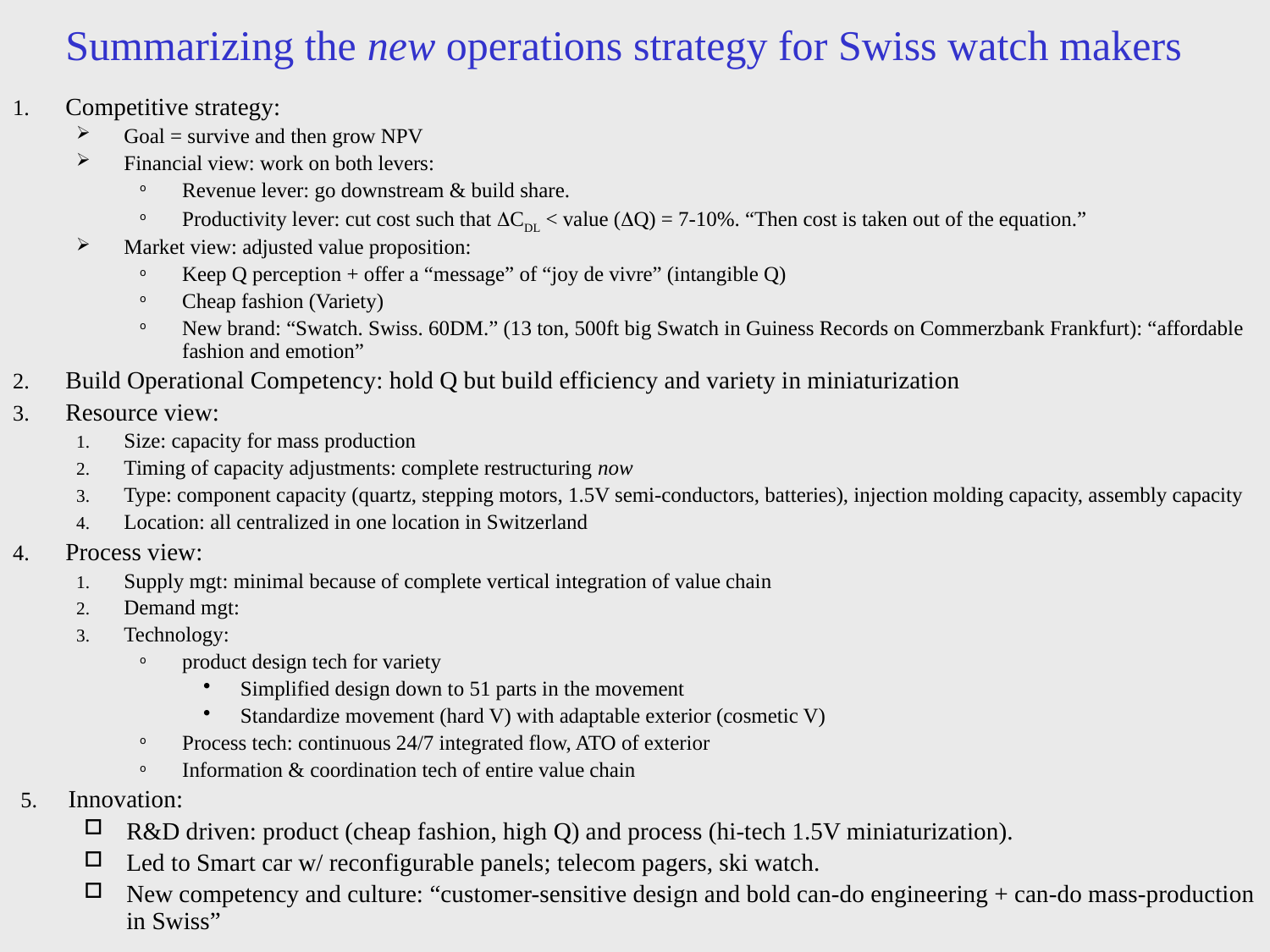

# Summarizing the new operations strategy for Swiss watch makers
Competitive strategy:
Goal = survive and then grow NPV
Financial view: work on both levers:
Revenue lever: go downstream & build share.
Productivity lever: cut cost such that ΔCDL < value (ΔQ) = 7-10%. “Then cost is taken out of the equation.”
Market view: adjusted value proposition:
Keep Q perception + offer a “message” of “joy de vivre” (intangible Q)
Cheap fashion (Variety)
New brand: “Swatch. Swiss. 60DM.” (13 ton, 500ft big Swatch in Guiness Records on Commerzbank Frankfurt): “affordable fashion and emotion”
Build Operational Competency: hold Q but build efficiency and variety in miniaturization
Resource view:
Size: capacity for mass production
Timing of capacity adjustments: complete restructuring now
Type: component capacity (quartz, stepping motors, 1.5V semi-conductors, batteries), injection molding capacity, assembly capacity
Location: all centralized in one location in Switzerland
Process view:
Supply mgt: minimal because of complete vertical integration of value chain
Demand mgt:
Technology:
product design tech for variety
Simplified design down to 51 parts in the movement
Standardize movement (hard V) with adaptable exterior (cosmetic V)
Process tech: continuous 24/7 integrated flow, ATO of exterior
Information & coordination tech of entire value chain
Innovation:
R&D driven: product (cheap fashion, high Q) and process (hi-tech 1.5V miniaturization).
Led to Smart car w/ reconfigurable panels; telecom pagers, ski watch.
New competency and culture: “customer-sensitive design and bold can-do engineering + can-do mass-production in Swiss”